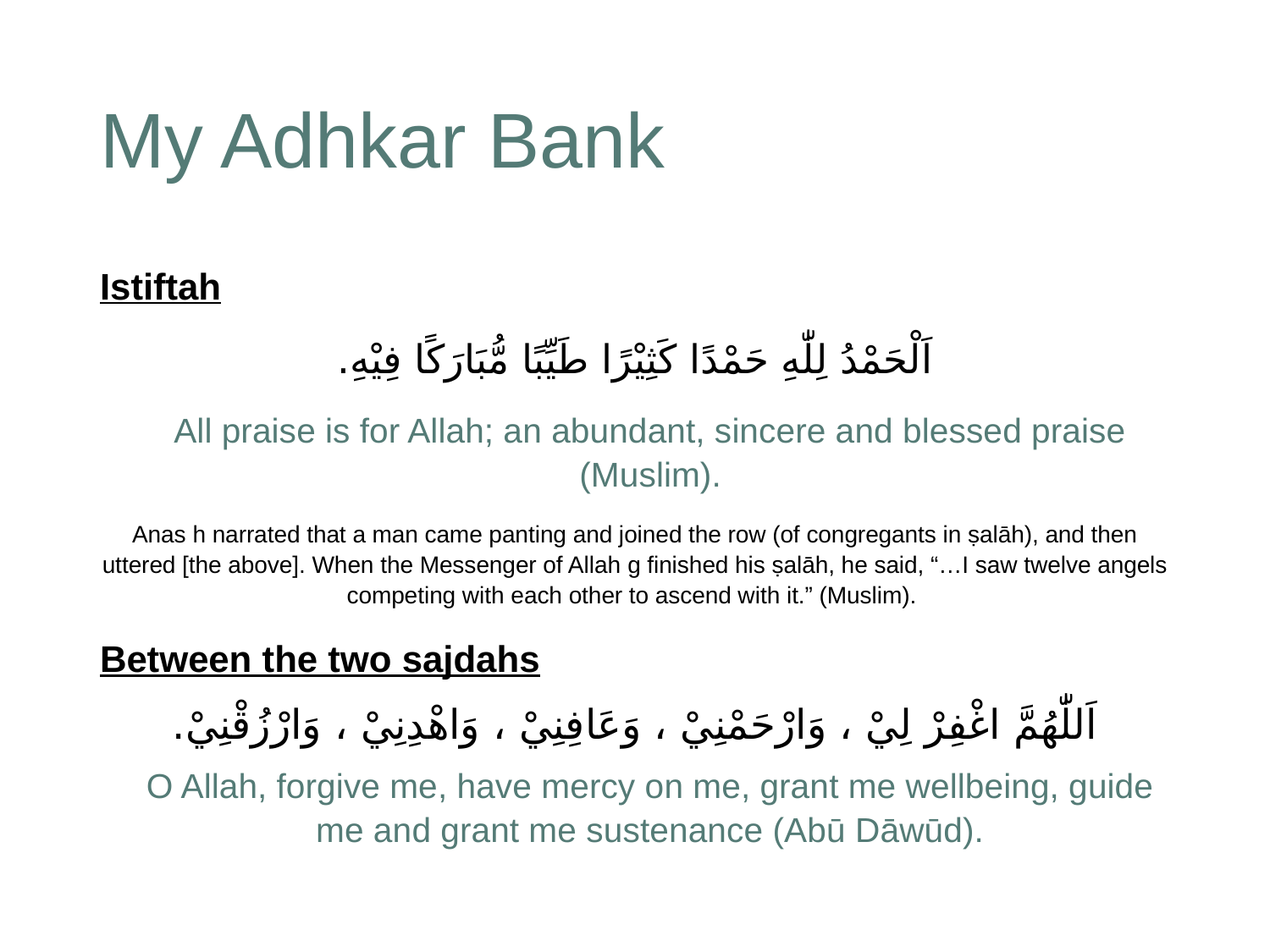

# My Adhkar Bank
Istiftah
اَلْحَمْدُ لِلّٰهِ حَمْدًا كَثِيْرًا طَيِّبًا مُّبَارَكًا فِيْهِ.
All praise is for Allah; an abundant, sincere and blessed praise (Muslim).
Anas h narrated that a man came panting and joined the row (of congregants in ṣalāh), and then uttered [the above]. When the Messenger of Allah g finished his ṣalāh, he said, “…I saw twelve angels competing with each other to ascend with it.” (Muslim).
Between the two sajdahs
اَللّٰهُمَّ اغْفِرْ لِيْ ، وَارْحَمْنِيْ ، وَعَافِنِيْ ، وَاهْدِنِيْ ، وَارْزُقْنِيْ.
O Allah, forgive me, have mercy on me, grant me wellbeing, guide me and grant me sustenance (Abū Dāwūd).